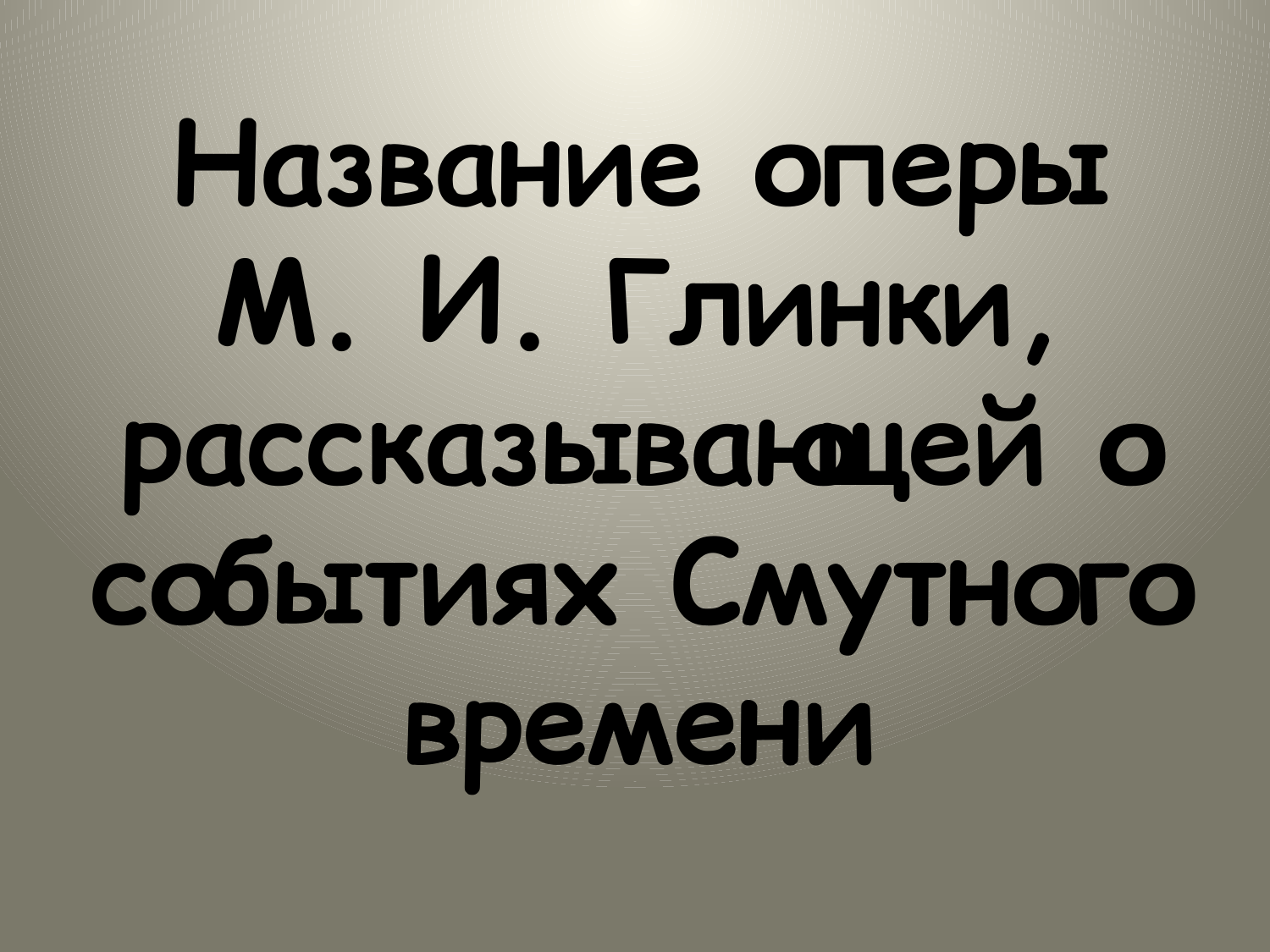

# Название оперы М. И. Глинки, рассказывающей о событиях Смутного времени